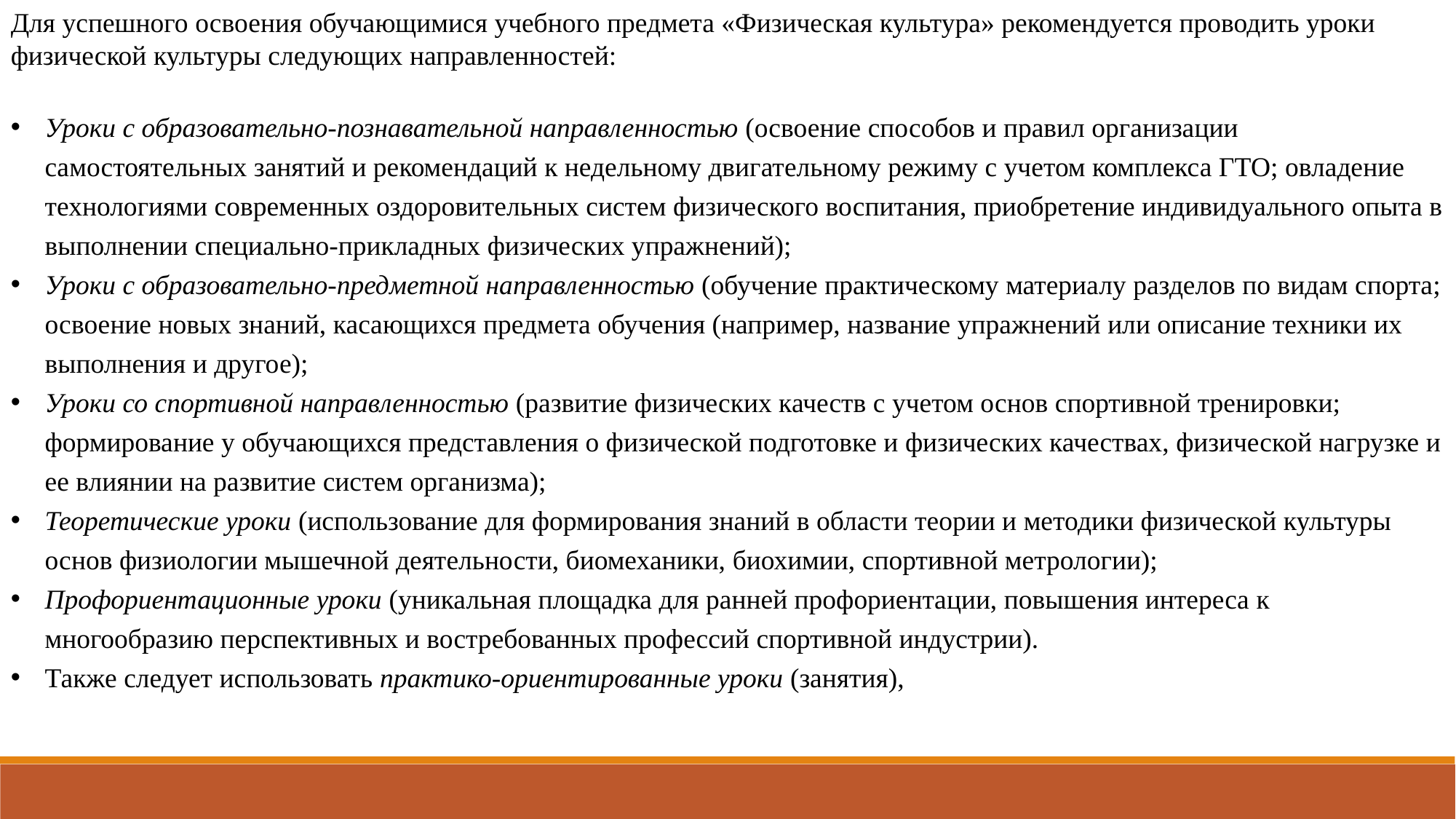

Для успешного освоения обучающимися учебного предмета «Физическая культура» рекомендуется проводить уроки физической культуры следующих направленностей:

Уроки с образовательно-познавательной направленностью (освоение способов и правил организации самостоятельных занятий и рекомендаций к недельному двигательному режиму с учетом комплекса ГТО; овладение технологиями современных оздоровительных систем физического воспитания, приобретение индивидуального опыта в выполнении специально-прикладных физических упражнений);
Уроки с образовательно-предметной направленностью (обучение практическому материалу разделов по видам спорта; освоение новых знаний, касающихся предмета обучения (например, название упражнений или описание техники их выполнения и другое);
Уроки со спортивной направленностью (развитие физических качеств с учетом основ спортивной тренировки; формирование у обучающихся представления о физической подготовке и физических качествах, физической нагрузке и ее влиянии на развитие систем организма);
Теоретические уроки (использование для формирования знаний в области теории и методики физической культуры основ физиологии мышечной деятельности, биомеханики, биохимии, спортивной метрологии);
Профориентационные уроки (уникальная площадка для ранней профориентации, повышения интереса к многообразию перспективных и востребованных профессий спортивной индустрии).
Также следует использовать практико-ориентированные уроки (занятия),